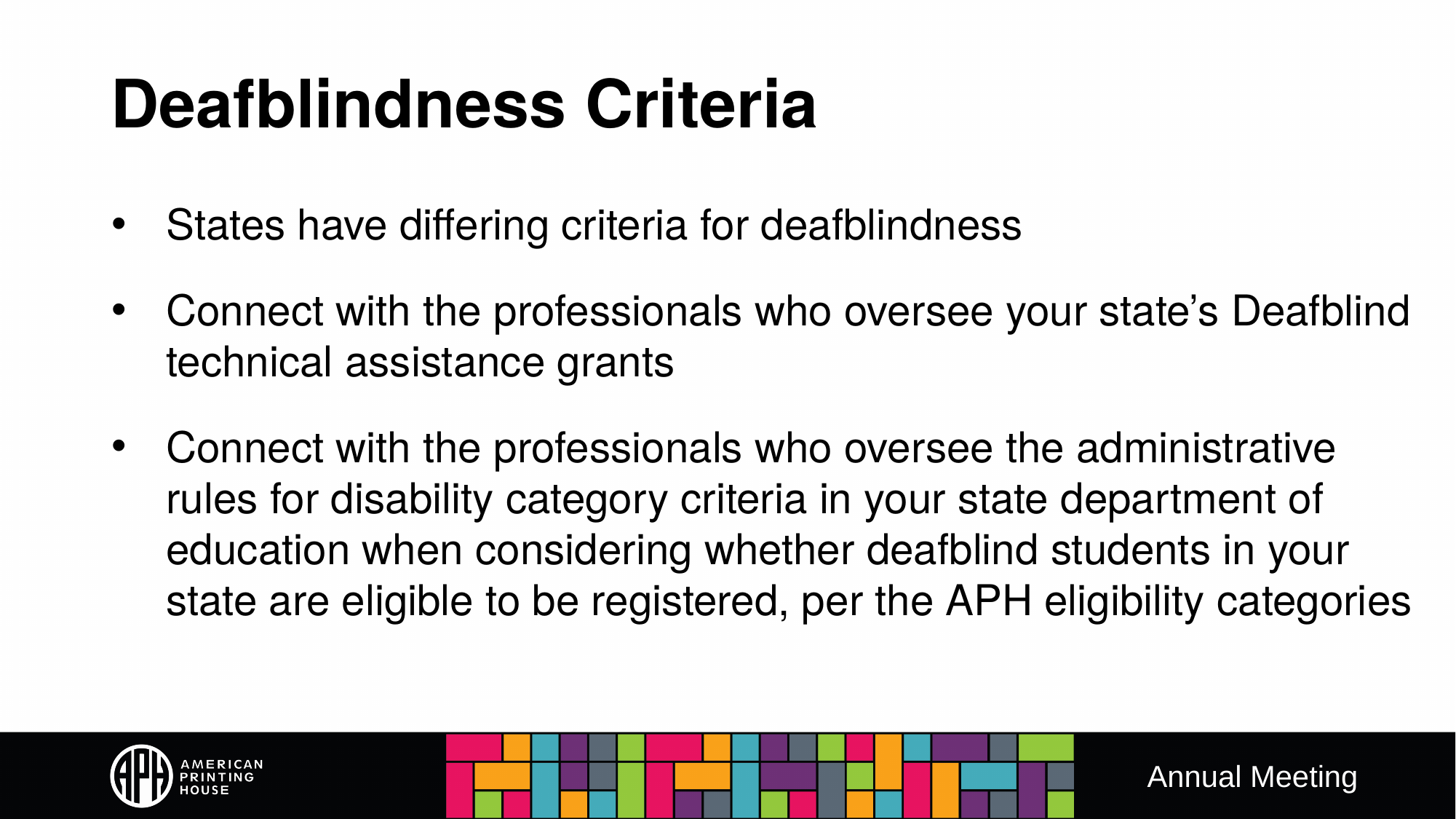

# Deafblindness Criteria
States have differing criteria for deafblindness
Connect with the professionals who oversee your state’s Deafblind technical assistance grants
Connect with the professionals who oversee the administrative rules for disability category criteria in your state department of education when considering whether deafblind students in your state are eligible to be registered, per the APH eligibility categories